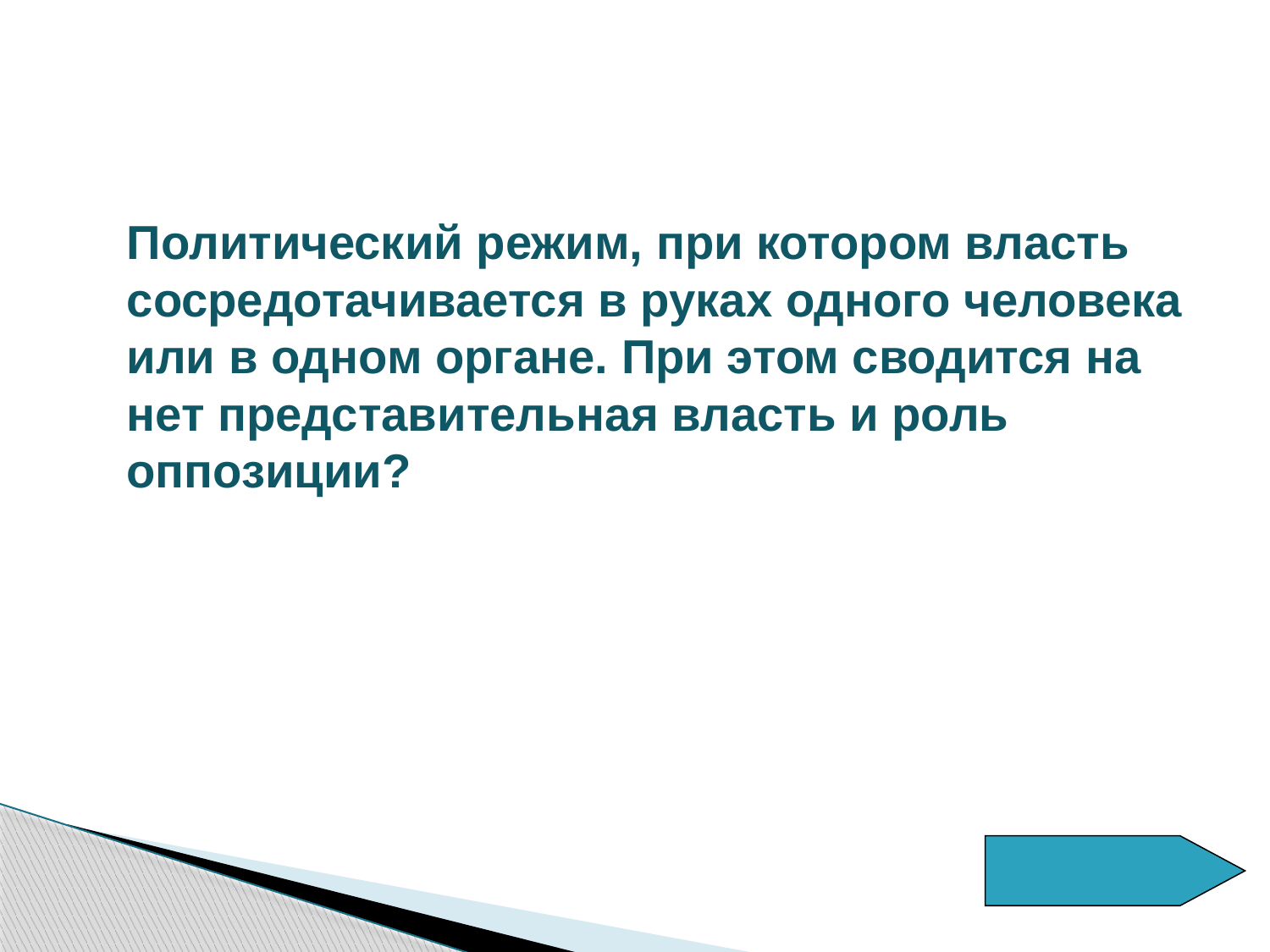

Политический режим, при котором власть сосредотачивается в руках одного человека или в одном органе. При этом сводится на нет представительная власть и роль оппозиции?